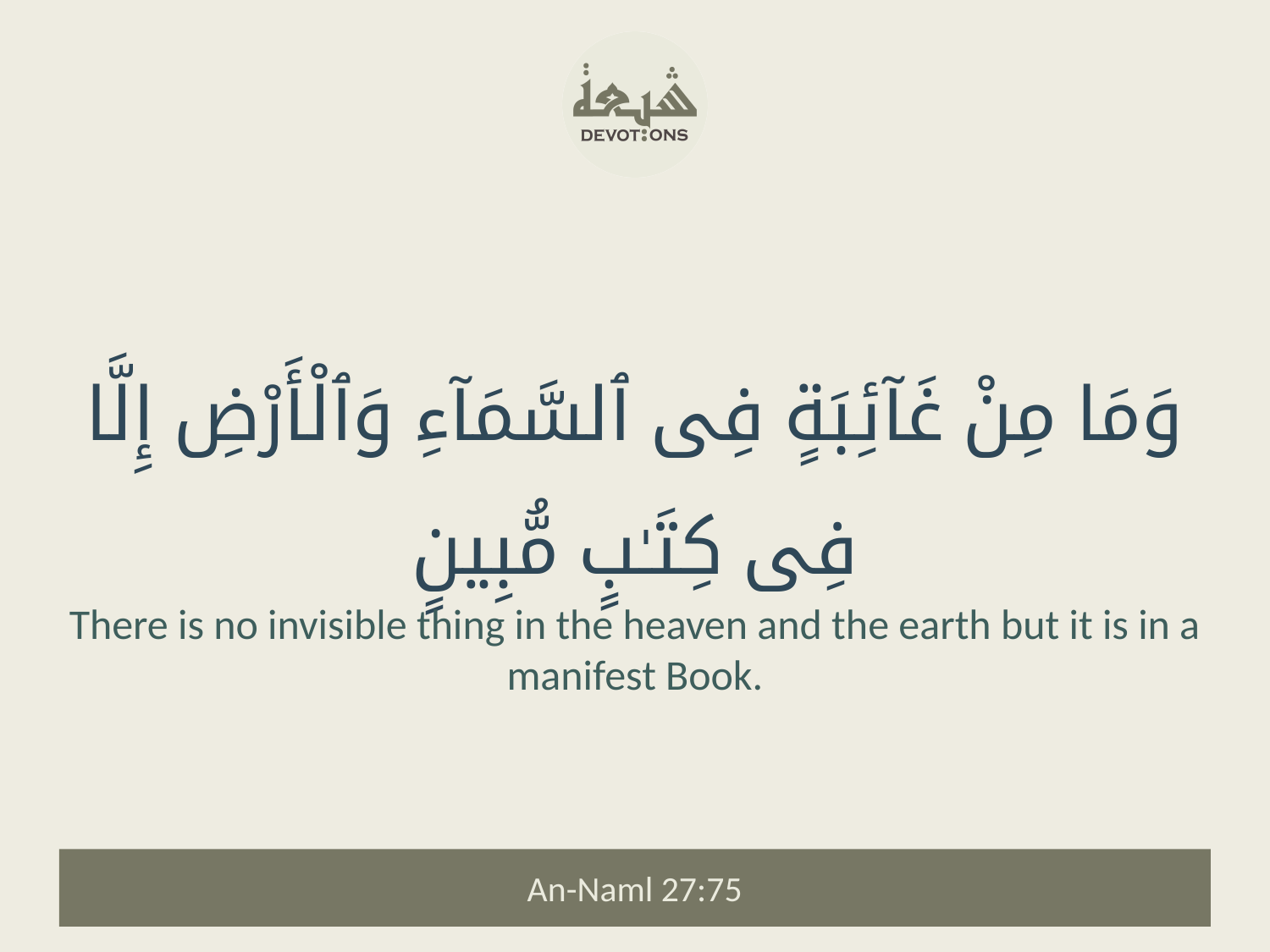

وَمَا مِنْ غَآئِبَةٍ فِى ٱلسَّمَآءِ وَٱلْأَرْضِ إِلَّا فِى كِتَـٰبٍ مُّبِينٍ
There is no invisible thing in the heaven and the earth but it is in a manifest Book.
An-Naml 27:75